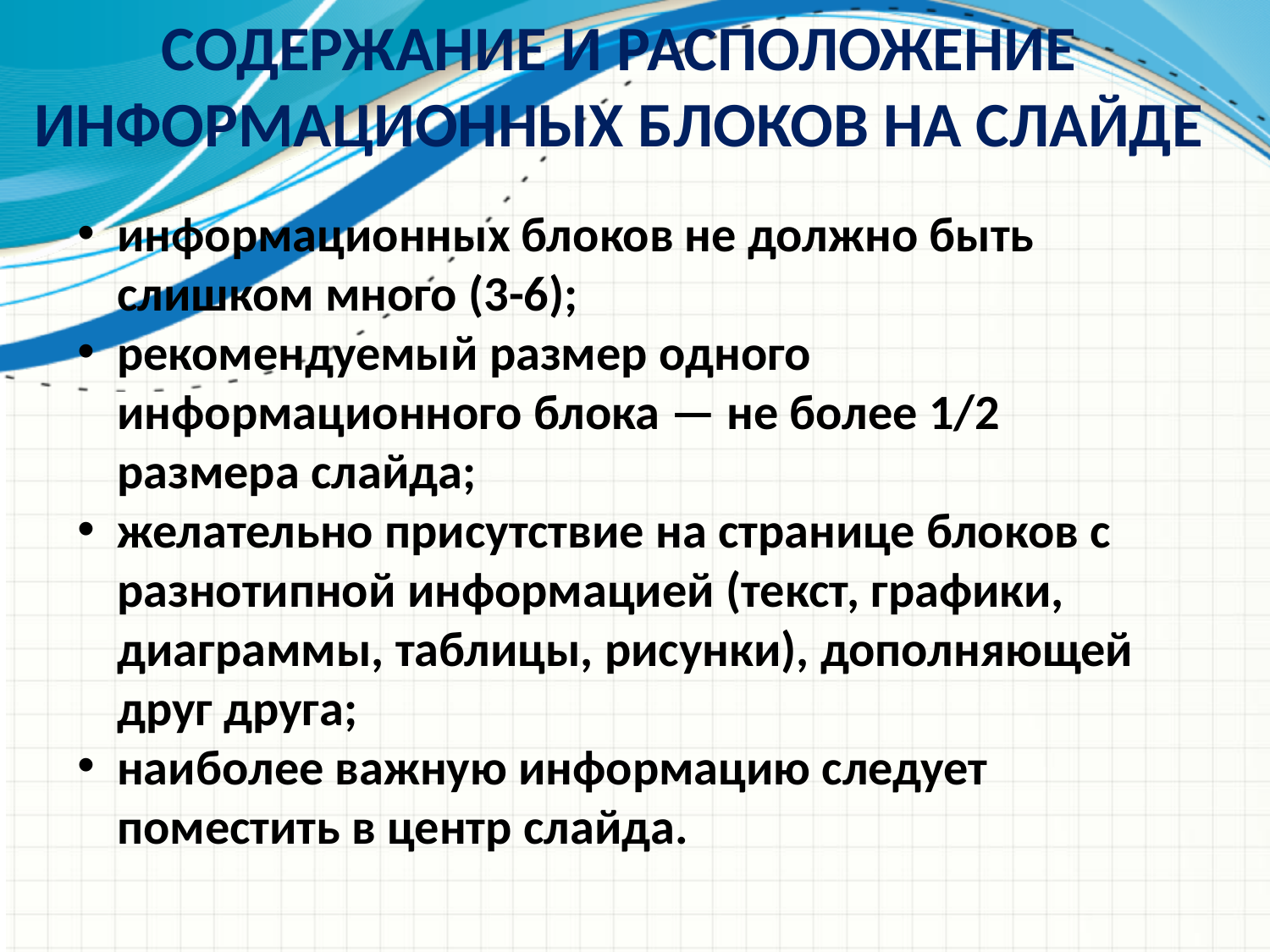

# Содержание и расположение информационных блоков на слайде
информационных блоков не должно быть слишком много (3-6);
рекомендуемый размер одного информационного блока — не более 1/2 размера слайда;
желательно присутствие на странице блоков с разнотипной информацией (текст, графики, диаграммы, таблицы, рисунки), дополняющей друг друга;
наиболее важную информацию следует поместить в центр слайда.